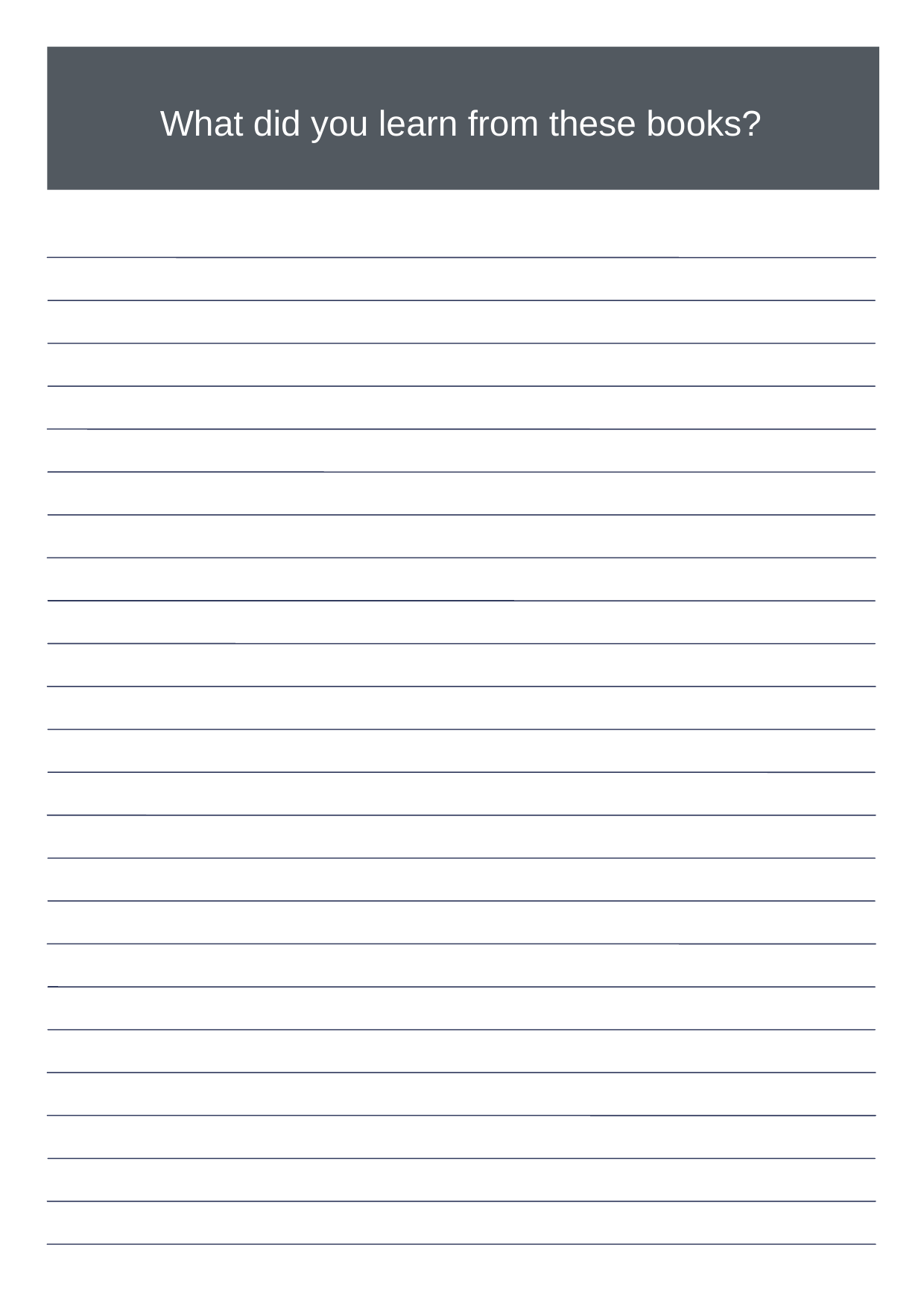

What did you learn from these books?